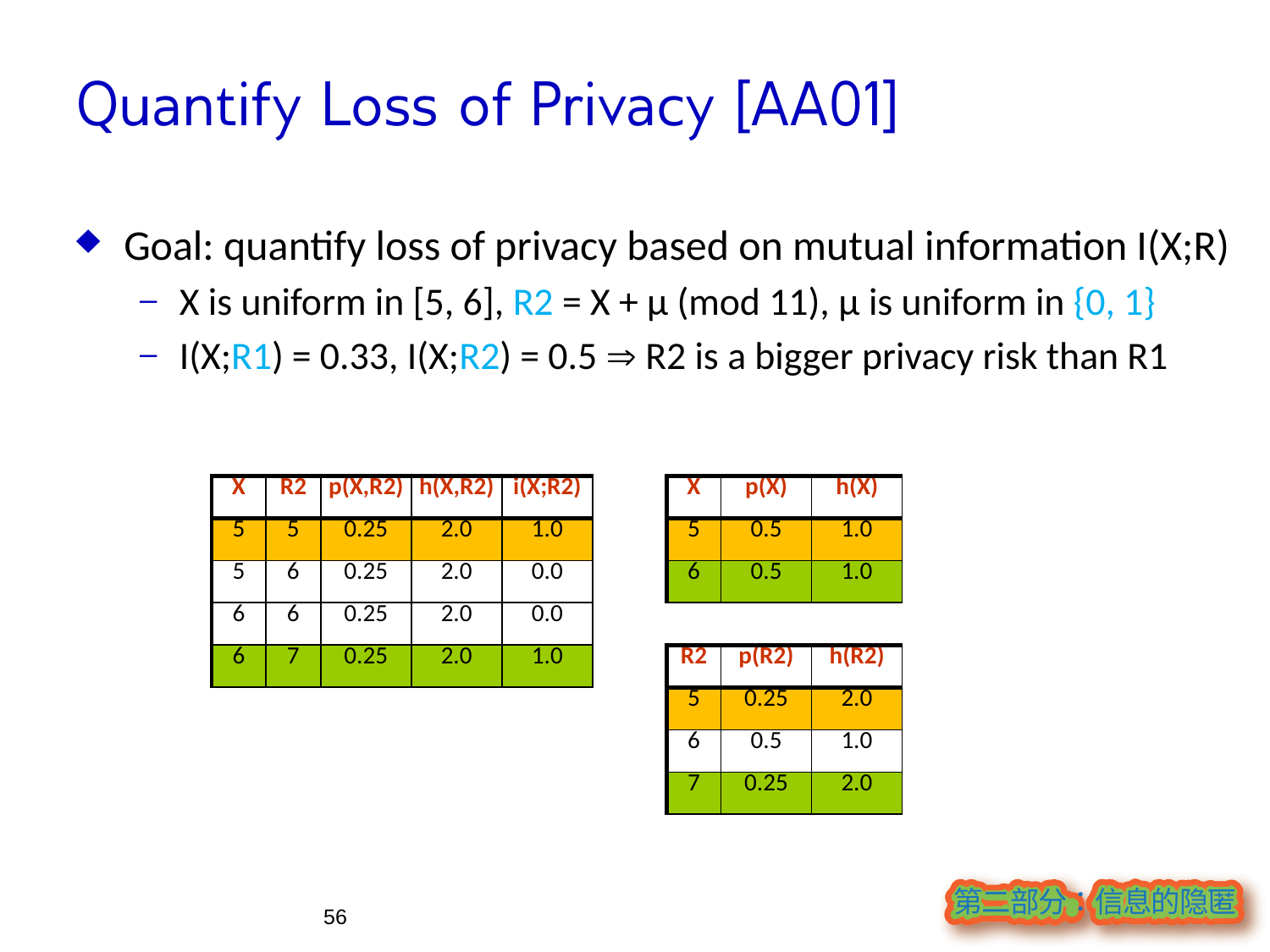

Quantify Loss of Privacy [AA01]
Goal: quantify loss of privacy based on mutual information I(X;R)
X is uniform in [5, 6], R2 = X + μ (mod 11), μ is uniform in {0, 1}
I(X;R1) = 0.33, I(X;R2) = 0.5 ⇒ R2 is a bigger privacy risk than R1
| X | R2 | p(X,R2) | h(X,R2) | i(X;R2) |
| --- | --- | --- | --- | --- |
| 5 | 5 | 0.25 | 2.0 | 1.0 |
| 5 | 6 | 0.25 | 2.0 | 0.0 |
| 6 | 6 | 0.25 | 2.0 | 0.0 |
| 6 | 7 | 0.25 | 2.0 | 1.0 |
| X | p(X) | h(X) |
| --- | --- | --- |
| 5 | 0.5 | 1.0 |
| 6 | 0.5 | 1.0 |
| R2 | p(R2) | h(R2) |
| --- | --- | --- |
| 5 | 0.25 | 2.0 |
| 6 | 0.5 | 1.0 |
| 7 | 0.25 | 2.0 |
56